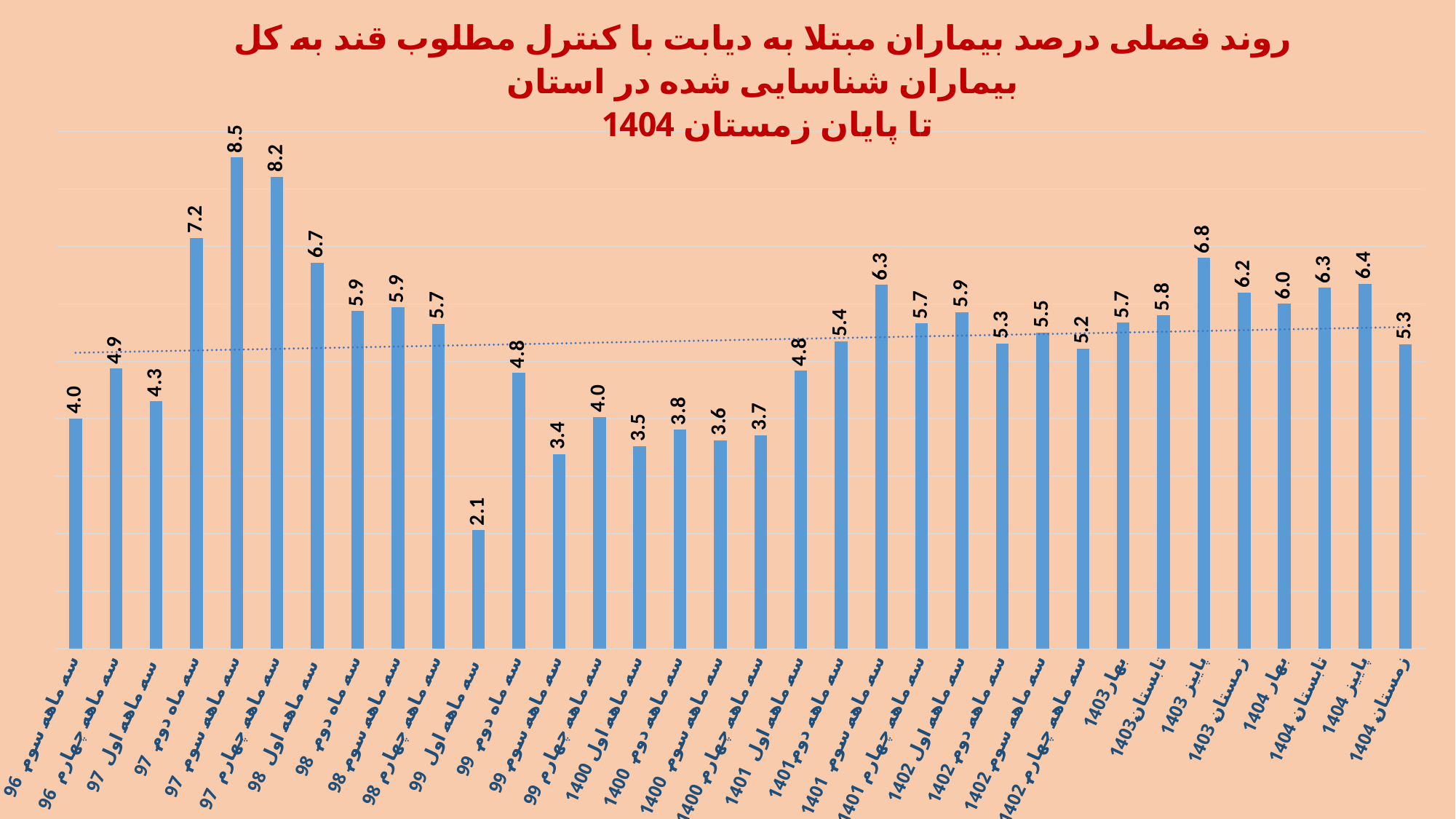

### Chart: روند فصلی درصد بیماران مبتلا به دیابت با کنترل مطلوب قند به کل بیماران شناسایی شده در استان
 تا پایان زمستان 1404

| Category |  |
|---|---|
| سه ماهه سوم  96 | 4.003110890276307 |
| سه ماهه چهارم  96 | 4.872460944546668 |
| سه ماهه اول  97  | 4.3035697377142315 |
| سه ماه دوم  97 | 7.151090683592325 |
| سه ماهه سوم  97 | 8.549306516034797 |
| سه ماهه چهارم  97 | 8.214439630730148 |
| سه ماهه اول  98  | 6.715556185807184 |
| سه ماه دوم  98 | 5.873792707116771 |
| سه ماهه سوم 98 | 5.9381091197626485 |
| سه ماهه چهارم 98 | 5.650352344414658 |
| سه ماهه اول  99  | 2.060957244310581 |
| سه ماه دوم  99 | 4.80192599145776 |
| سه ماهه سوم 99 | 3.381879821496523 |
| سه ماهه چهارم 99 | 4.032046142132321 |
| سه ماهه اول 1400 | 3.5265001767749813 |
| سه ماهه دوم  1400 | 3.811490103477691 |
| سه ماهه سوم  1400 | 3.627886908685595 |
| سه ماهه چهارم 1400 | 3.7167170555756592 |
| سه ماهه اول  1401 | 4.838301446140749 |
| سه ماهه دوم1401 | 5.35 |
| سه ماهه سوم  1401 | 6.33 |
| سه ماهه چهارم 1401 | 5.66 |
| سه ماهه اول 1402 | 5.86 |
| سه ماهه دوم 1402 | 5.31 |
| سه ماهه سوم 1402 | 5.5 |
| سه ماهه چهارم 1402 | 5.22 |
| بهار1403 | 5.67 |
| تابستان1403 | 5.8 |
| پاییز 1403 | 6.8 |
| زمستان 1403 | 6.2 |
| بهار 1404 | 6.0 |
| تابستان 1404 | 6.28 |
| پاییز 1404 | 6.35 |
| زمستان 1404 | 5.3 |